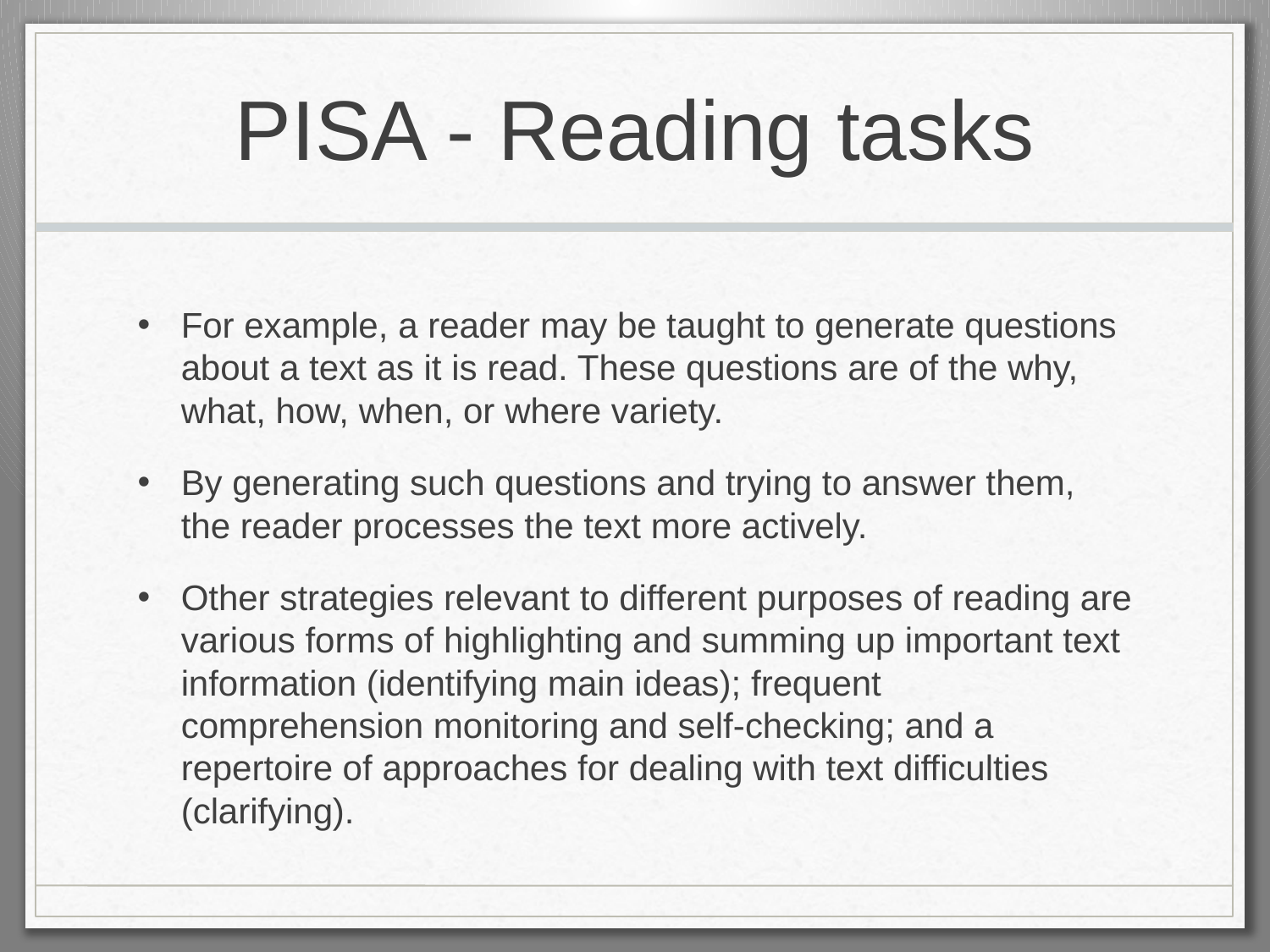

# PISA - Reading tasks
For example, a reader may be taught to generate questions about a text as it is read. These questions are of the why, what, how, when, or where variety.
By generating such questions and trying to answer them, the reader processes the text more actively.
Other strategies relevant to different purposes of reading are various forms of highlighting and summing up important text information (identifying main ideas); frequent comprehension monitoring and self-checking; and a repertoire of approaches for dealing with text difficulties (clarifying).